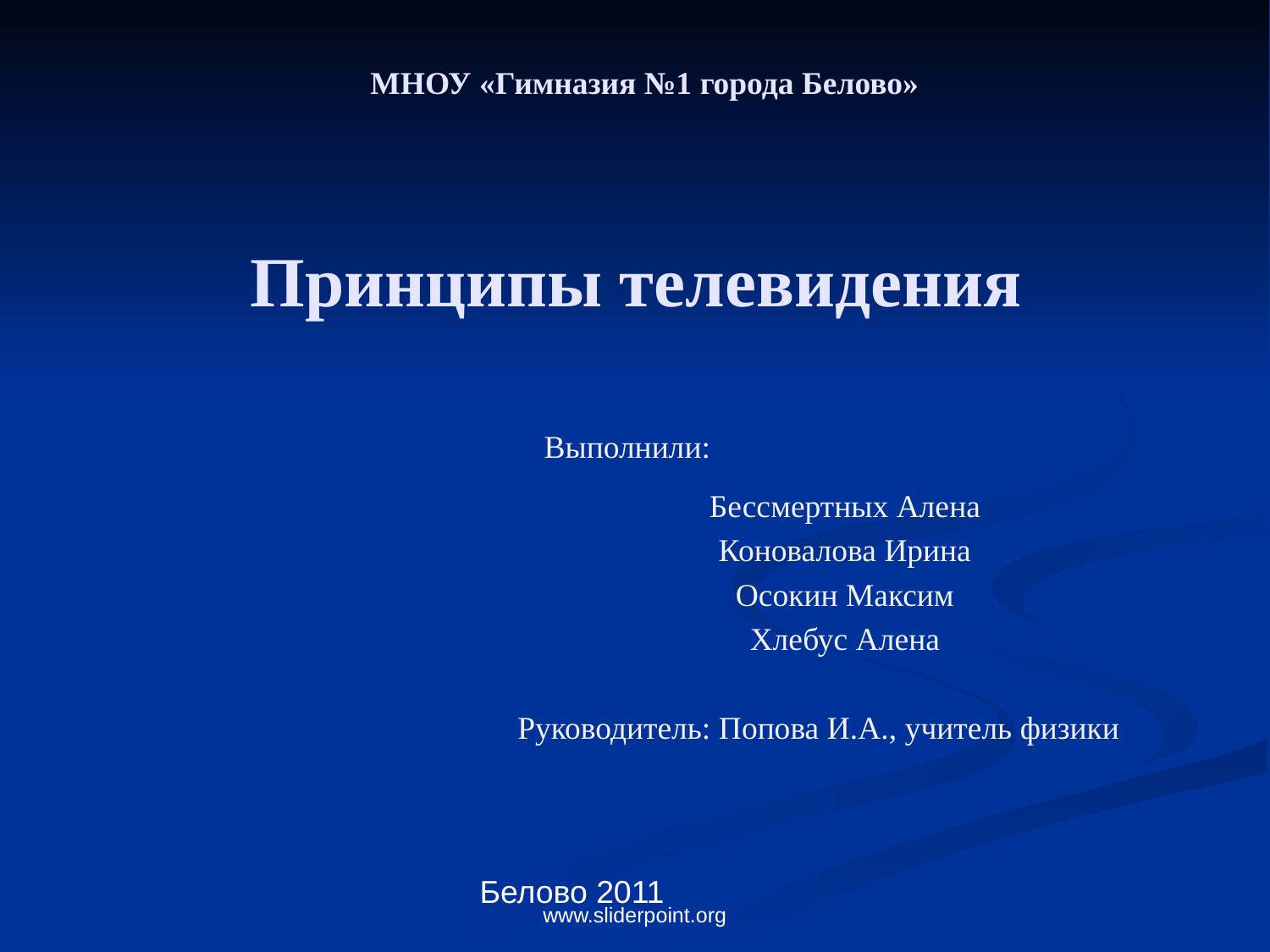

МНОУ «Гимназия №1 города Белово»
Принципы телевидения
 Выполнили:
Бессмертных Алена
Коновалова Ирина
Осокин Максим
Хлебус Алена

Руководитель: Попова И.А., учитель физики
Белово 2011
www.sliderpoint.org